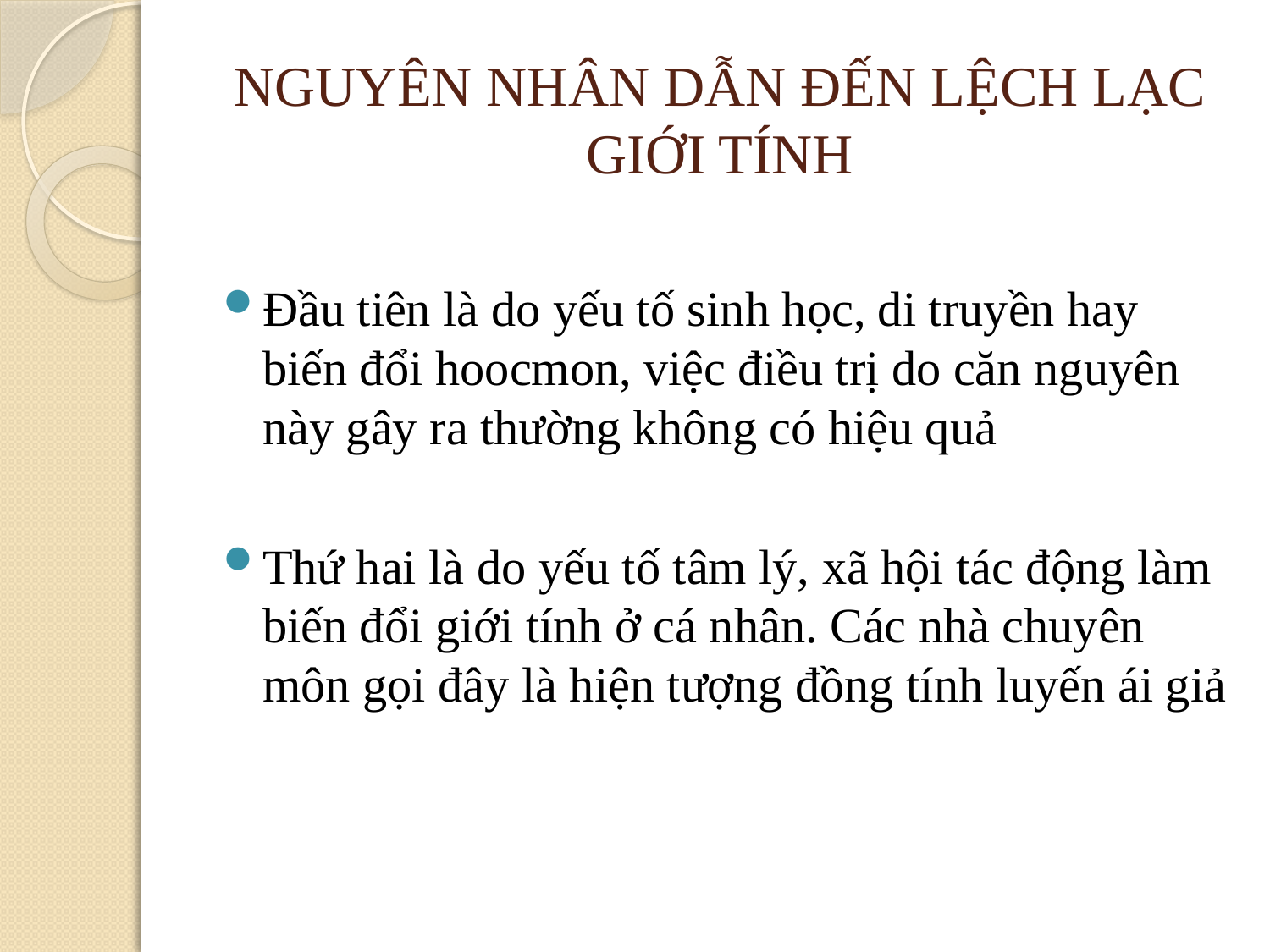

# NGUYÊN NHÂN DẪN ĐẾN LỆCH LẠC GIỚI TÍNH

Đầu tiên là do yếu tố sinh học, di truyền hay biến đổi hoocmon, việc điều trị do căn nguyên này gây ra thường không có hiệu quả

Thứ hai là do yếu tố tâm lý, xã hội tác động làm biến đổi giới tính ở cá nhân. Các nhà chuyên môn gọi đây là hiện tượng đồng tính luyến ái giả